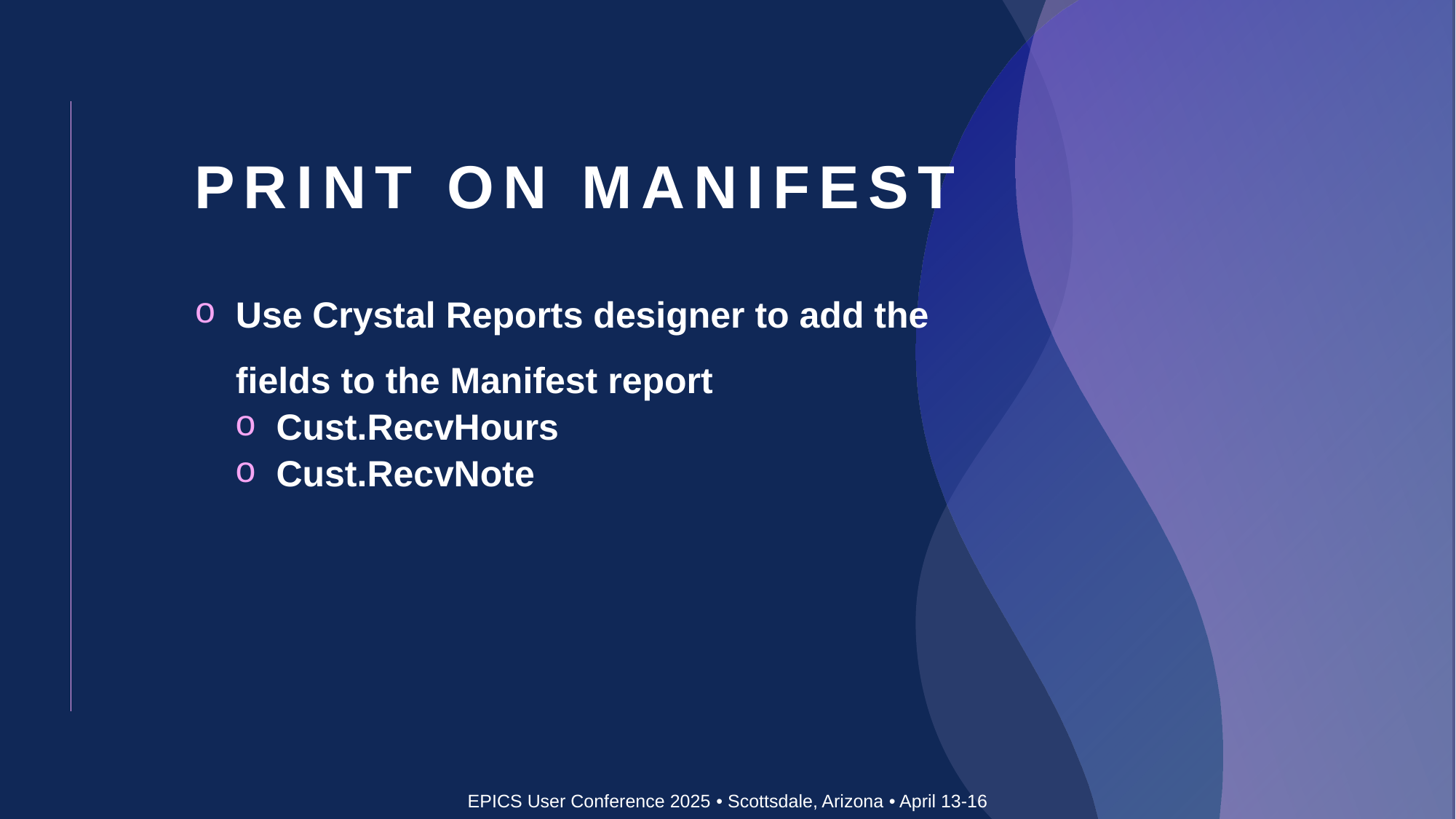

# Print on manifest
Use Crystal Reports designer to add the fields to the Manifest report
Cust.RecvHours
Cust.RecvNote